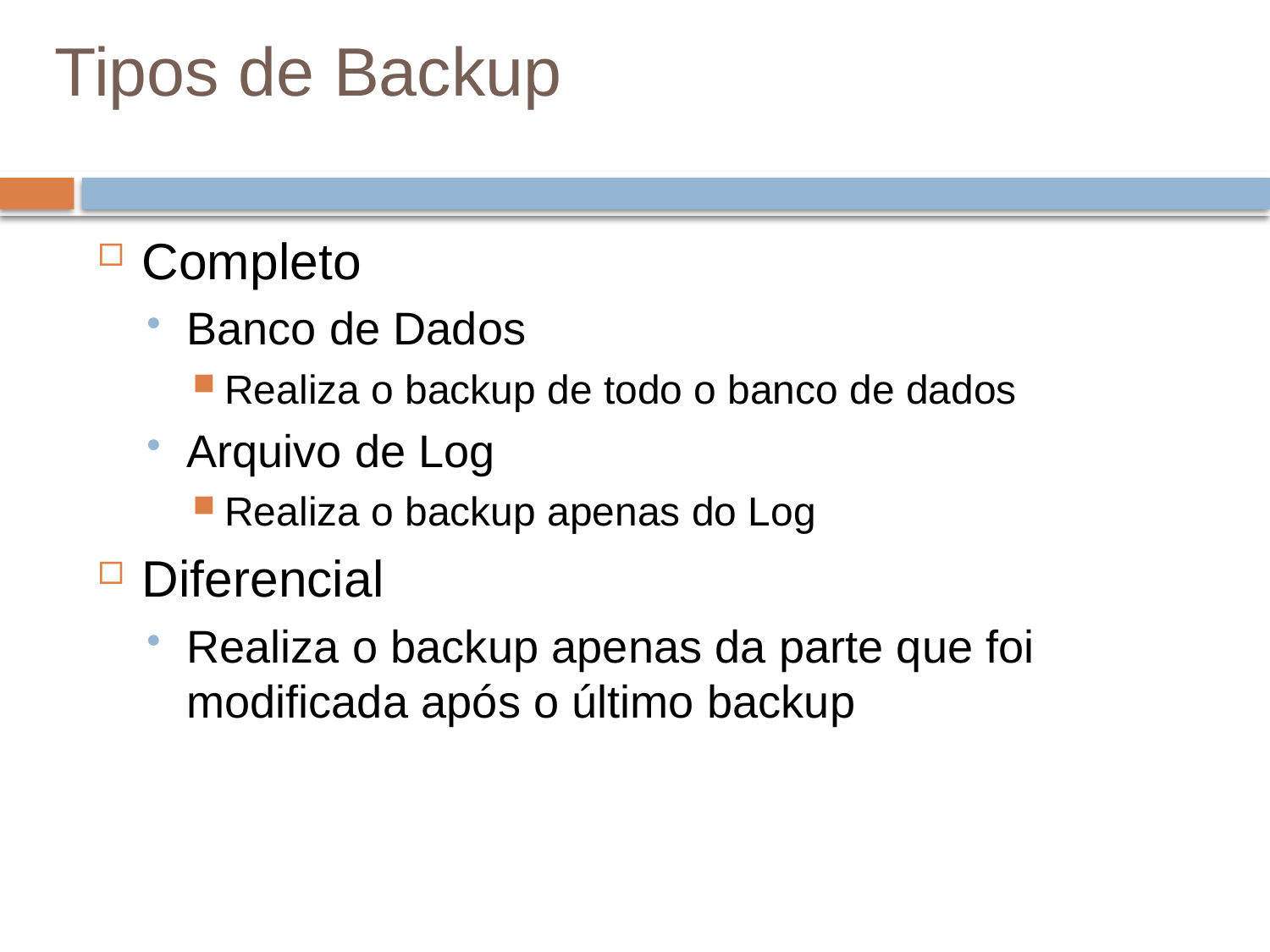

# Tipos de Backup
Completo
Banco de Dados
Realiza o backup de todo o banco de dados
Arquivo de Log
Realiza o backup apenas do Log
Diferencial
Realiza o backup apenas da parte que foi modificada após o último backup